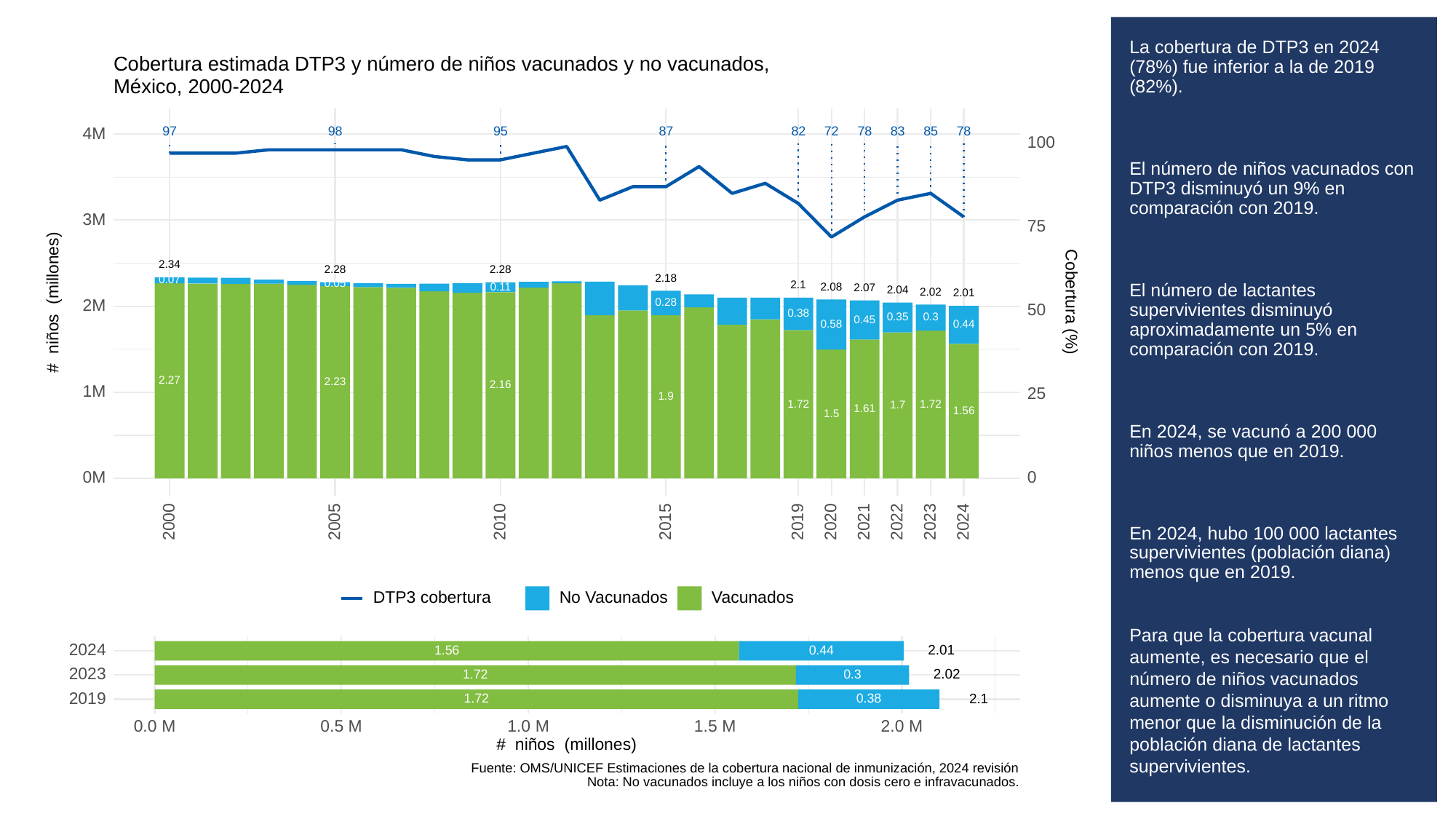

# La cobertura de DTP3 en 2024 (78%) fue inferior a la de 2019 (82%).

El número de niños vacunados con DTP3 disminuyó un 9% en comparación con 2019.

El número de lactantes supervivientes disminuyó aproximadamente un 5% en comparación con 2019.

En 2024, se vacunó a 200 000 niños menos que en 2019.

En 2024, hubo 100 000 lactantes supervivientes (población diana) menos que en 2019.

Para que la cobertura vacunal aumente, es necesario que el número de niños vacunados aumente o disminuya a un ritmo menor que la disminución de la población diana de lactantes supervivientes.

Cobertura estimada DTP3 y número de niños vacunados y no vacunados,
México, 2000-2024

83
97
98
95
87
82
78
85
78
72
4M

100

3M

75
2.34

2.28
2.28
2.18
0.07

0.05

2.1

0.11
2.08

2.07

2.04

2.02
2.01

#  niños  (millones)
Cobertura (%)

0.28

2M

50

0.38

0.35
0.3

0.45

0.58
0.44

2.27
2.23
2.16
1M
25

1.9
1.72
1.72
1.7
1.61
1.56
1.5

0M
0

2023
2000
2005
2010
2015
2019
2020
2021
2022
2024

DTP3 cobertura
No Vacunados
Vacunados

2024
2.01
1.56
0.44

2023
2.02
0.3
1.72

2019
2.1
0.38
1.72

0.0 M
0.5 M
1.0 M
1.5 M
2.0 M
#  niños  (millones)
Fuente: OMS/UNICEF Estimaciones de la cobertura nacional de inmunización, 2024 revisión
Nota: No vacunados incluye a los niños con dosis cero e infravacunados.